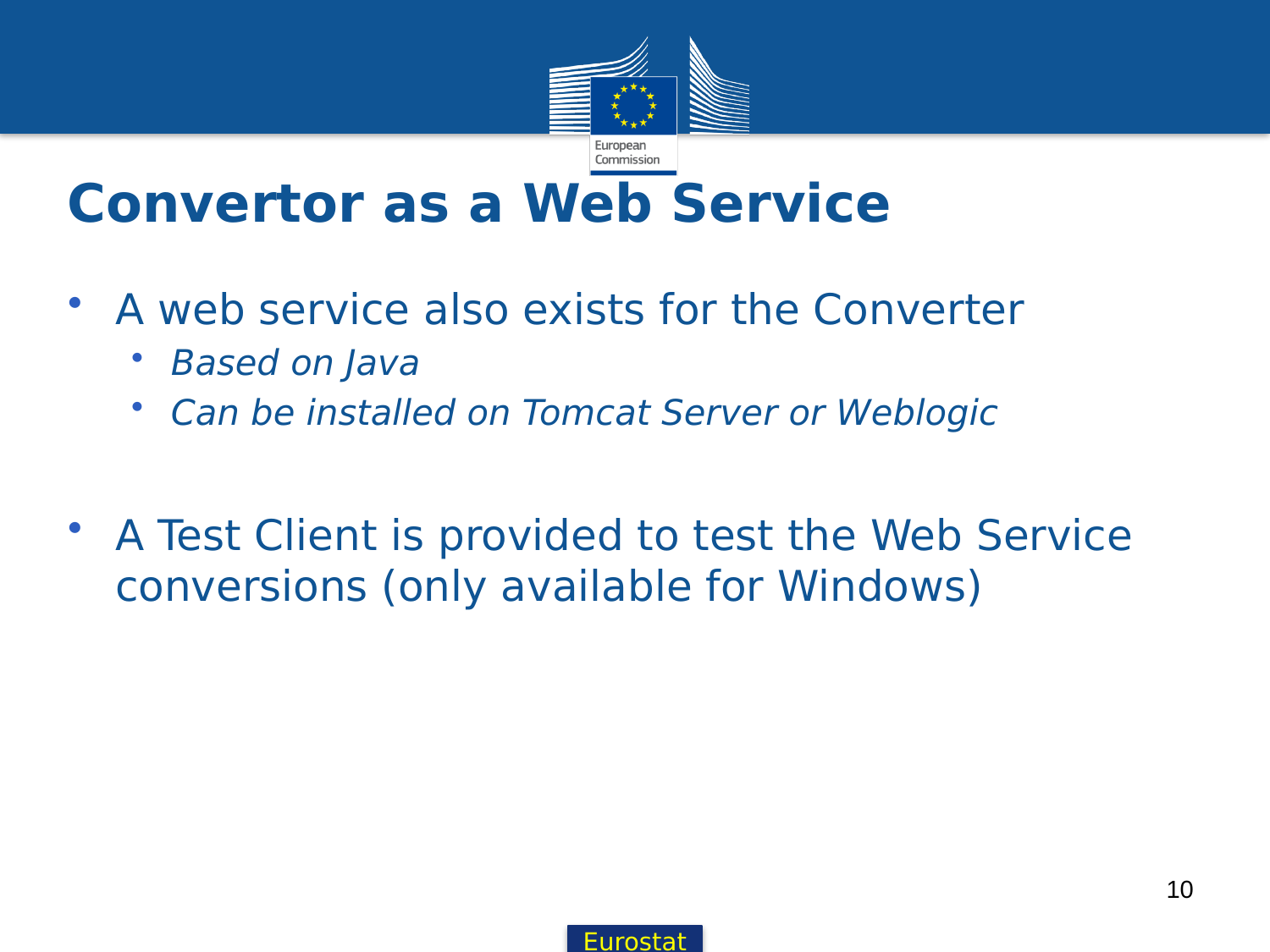

# Convertor as a Web Service
A web service also exists for the Converter
Based on Java
Can be installed on Tomcat Server or Weblogic

A Test Client is provided to test the Web Service conversions (only available for Windows)
10